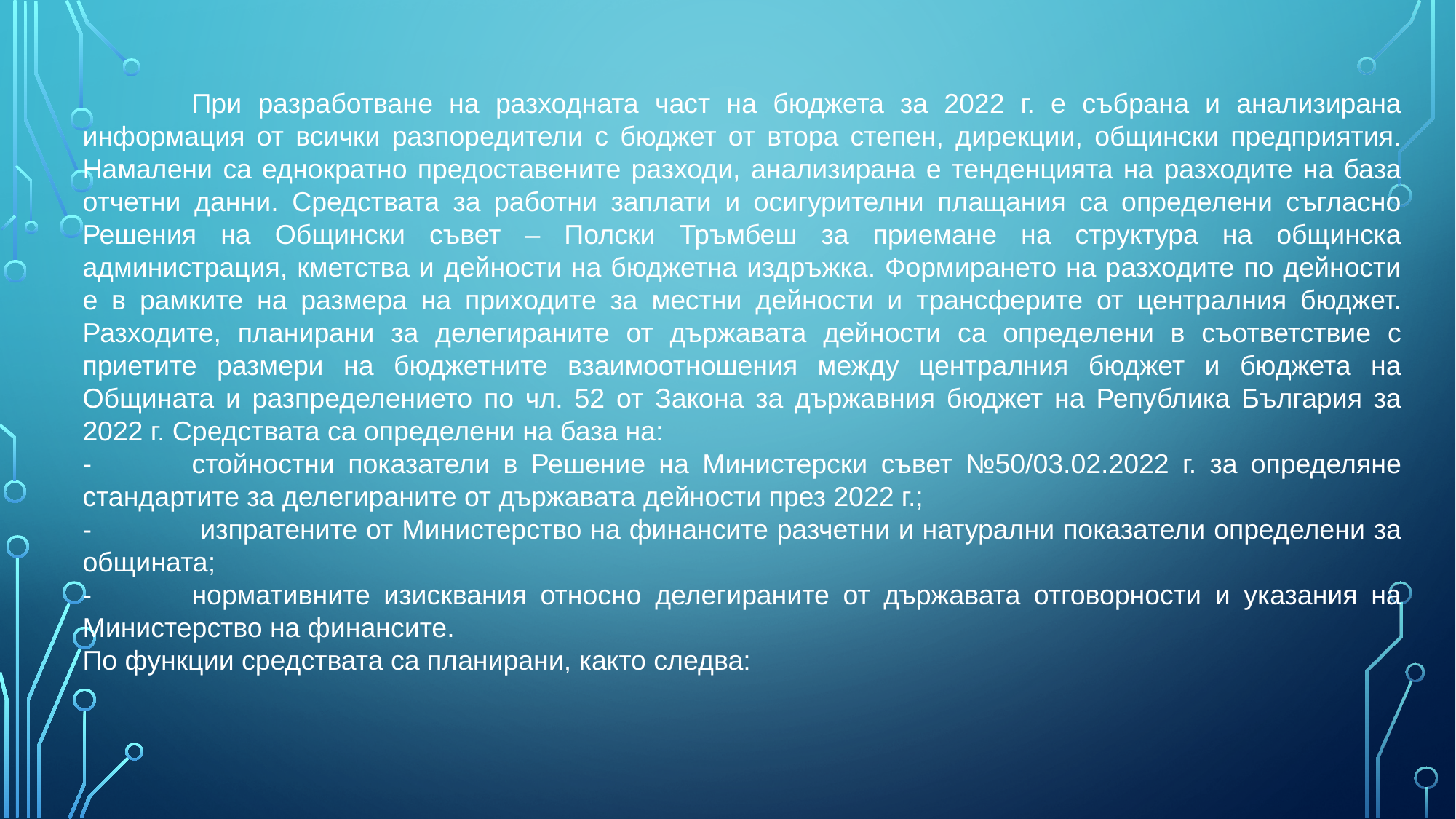

При разработване на разходната част на бюджета за 2022 г. е събрана и анализирана информация от всички разпоредители с бюджет от втора степен, дирекции, общински предприятия. Намалени са еднократно предоставените разходи, анализирана е тенденцията на разходите на база отчетни данни. Средствата за работни заплати и осигурителни плащания са определени съгласно Решения на Общински съвет – Полски Тръмбеш за приемане на структура на общинска администрация, кметства и дейности на бюджетна издръжка. Формирането на разходите по дейности е в рамките на размера на приходите за местни дейности и трансферите от централния бюджет. Разходите, планирани за делегираните от държавата дейности са определени в съответствие с приетите размери на бюджетните взаимоотношения между централния бюджет и бюджета на Общината и разпределението по чл. 52 от Закона за държавния бюджет на Република България за 2022 г. Средствата са определени на база на:
-	стойностни показатели в Решение на Министерски съвет №50/03.02.2022 г. за определяне стандартите за делегираните от държавата дейности през 2022 г.;
-	 изпратените от Министерство на финансите разчетни и натурални показатели определени за общината;
-	нормативните изисквания относно делегираните от държавата отговорности и указания на Министерство на финансите.
По функции средствата са планирани, както следва: